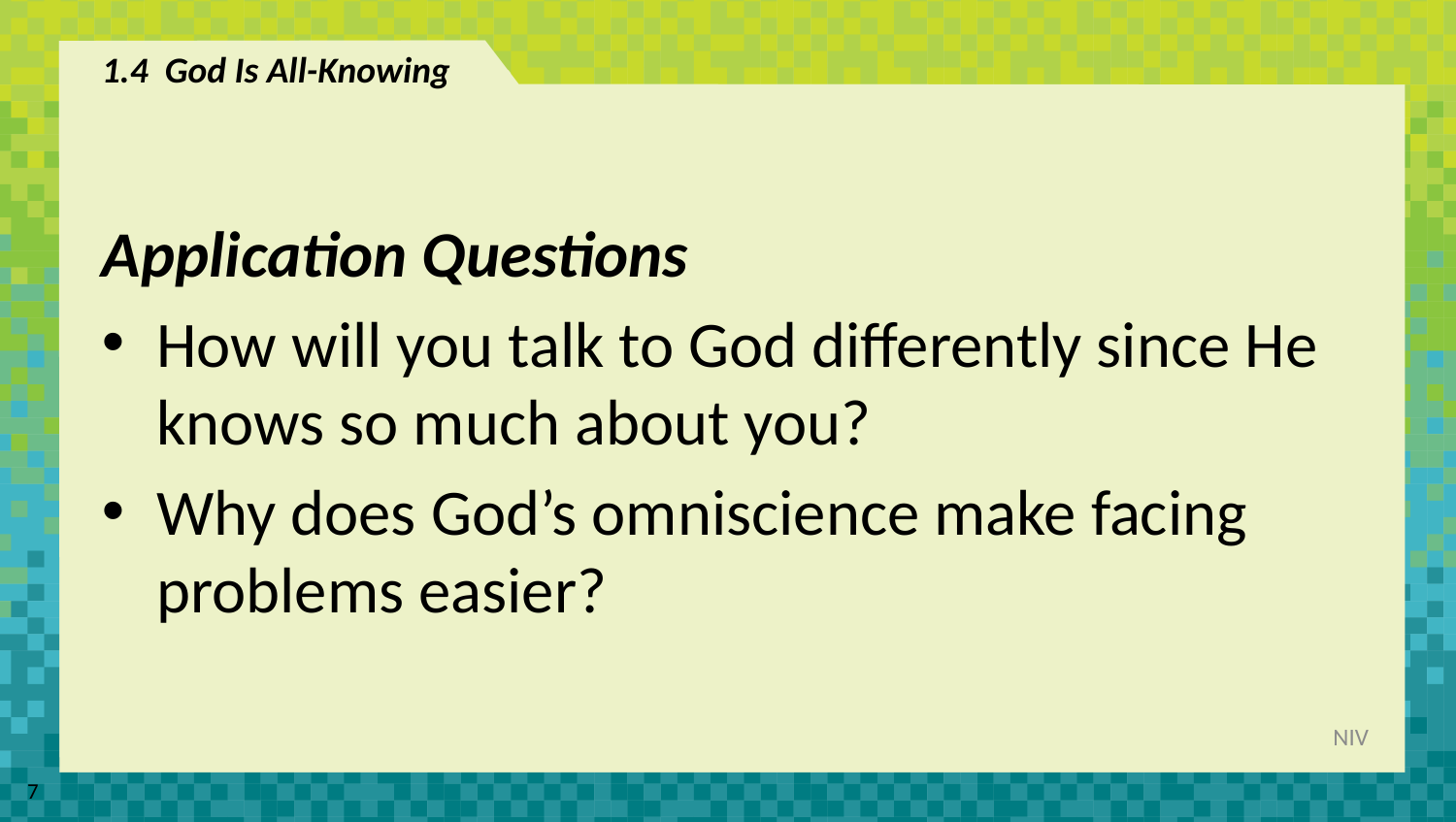

# 1.4  God Is All-Knowing
Application Questions
How will you talk to God differently since He knows so much about you?
Why does God’s omniscience make facing problems easier?
NIV
7